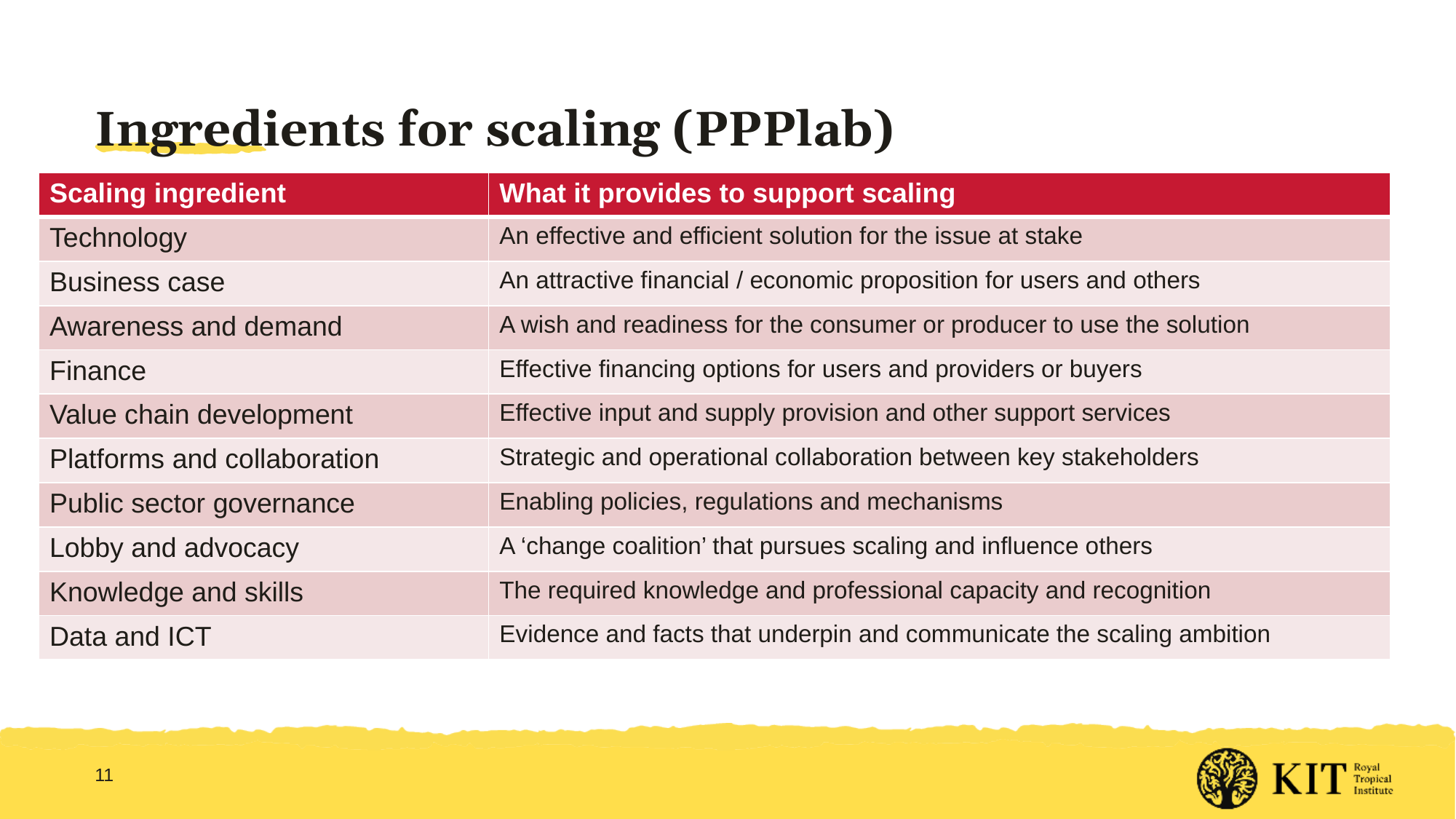

# Ingredients for scaling (PPPlab)
| Scaling ingredient | What it provides to support scaling |
| --- | --- |
| Technology | An effective and efficient solution for the issue at stake |
| Business case | An attractive financial / economic proposition for users and others |
| Awareness and demand | A wish and readiness for the consumer or producer to use the solution |
| Finance | Effective financing options for users and providers or buyers |
| Value chain development | Effective input and supply provision and other support services |
| Platforms and collaboration | Strategic and operational collaboration between key stakeholders |
| Public sector governance | Enabling policies, regulations and mechanisms |
| Lobby and advocacy | A ‘change coalition’ that pursues scaling and influence others |
| Knowledge and skills | The required knowledge and professional capacity and recognition |
| Data and ICT | Evidence and facts that underpin and communicate the scaling ambition |
11